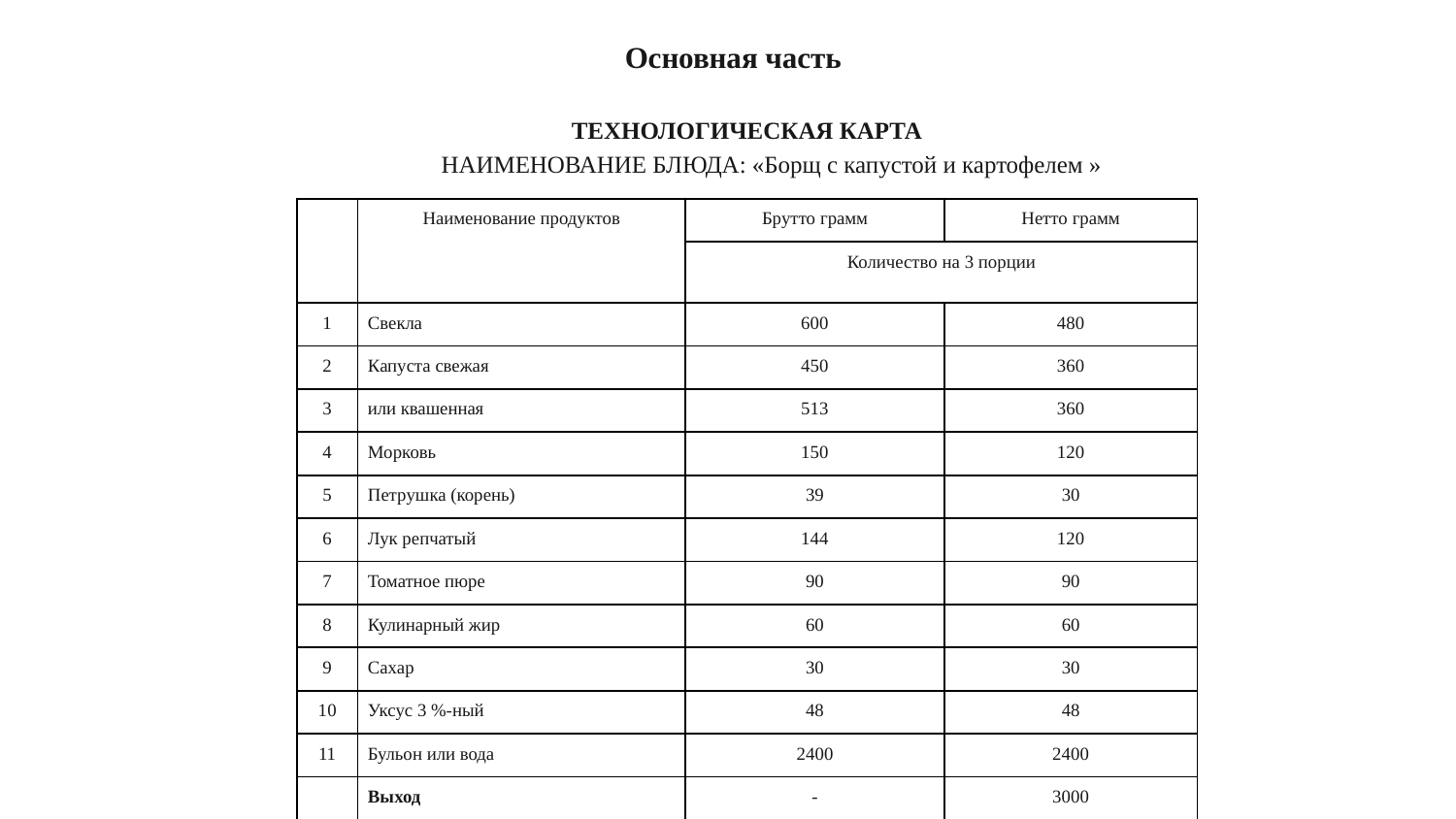

Основная часть

ТЕХНОЛОГИЧЕСКАЯ КАРТА
 НАИМЕНОВАНИЕ БЛЮДА: «Борщ с капустой и картофелем »

|  | Наименование продуктов | Брутто грамм | Нетто грамм |
| --- | --- | --- | --- |
|  |  | Количество на 3 порции |  |
| 1 | Свекла | 600 | 480 |
| 2 | Капуста свежая | 450 | 360 |
| 3 | или квашенная | 513 | 360 |
| 4 | Морковь | 150 | 120 |
| 5 | Петрушка (корень) | 39 | 30 |
| 6 | Лук репчатый | 144 | 120 |
| 7 | Томатное пюре | 90 | 90 |
| 8 | Кулинарный жир | 60 | 60 |
| 9 | Сахар | 30 | 30 |
| 10 | Уксус 3 %-ный | 48 | 48 |
| 11 | Бульон или вода | 2400 | 2400 |
|  | Выход | - | 3000 |